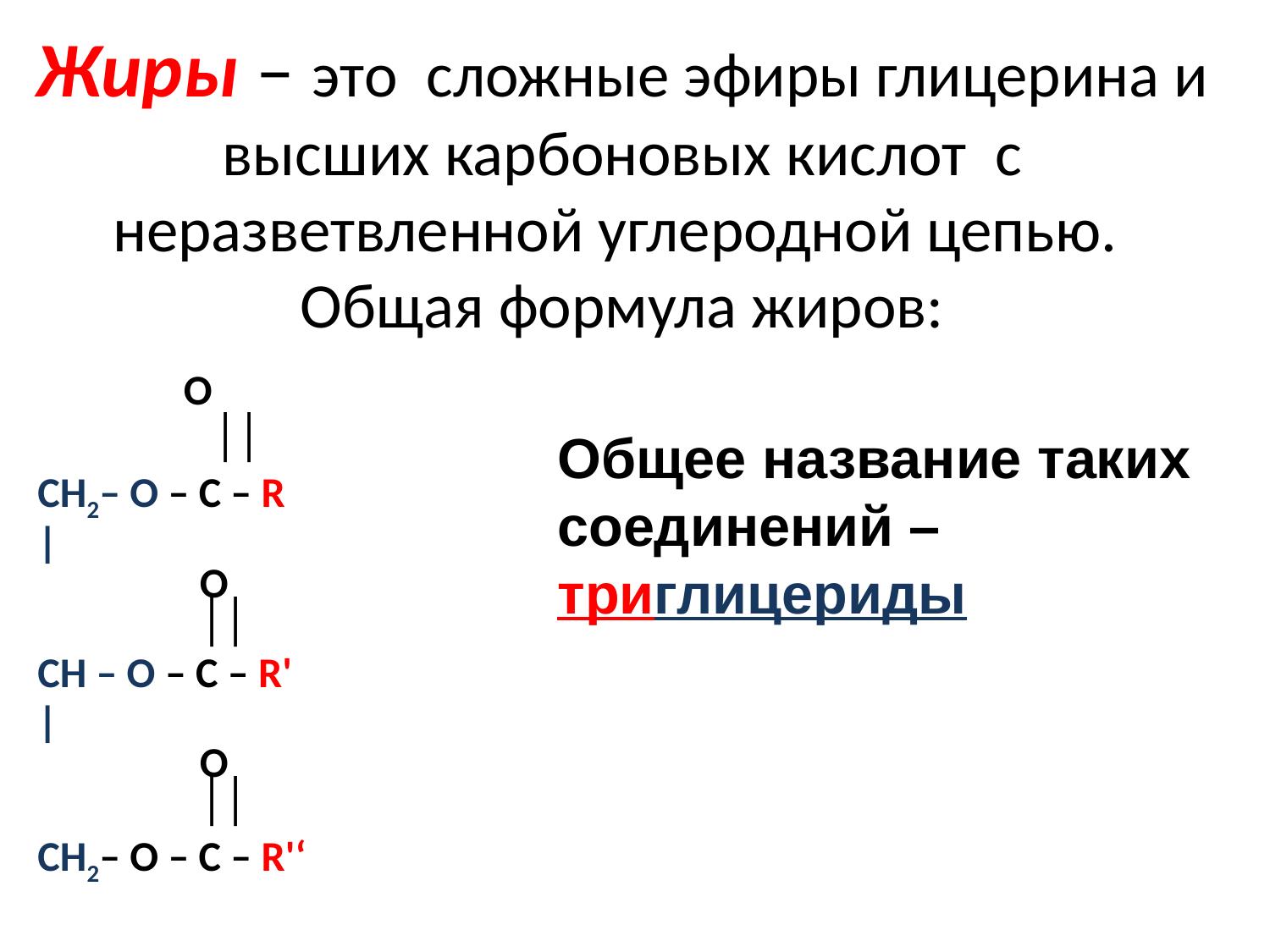

# Жиры – это  сложные эфиры глицерина и высших карбоновых кислот  с неразветвленной углеродной цепью. Общая формула жиров:
                       O
                ׀׀
CH2– O – C – R
|
            O
            ׀׀
CH – O – C – R'
|
            O
            ׀׀
CH2– O – C – R'‘
Общее название таких соединений – триглицериды